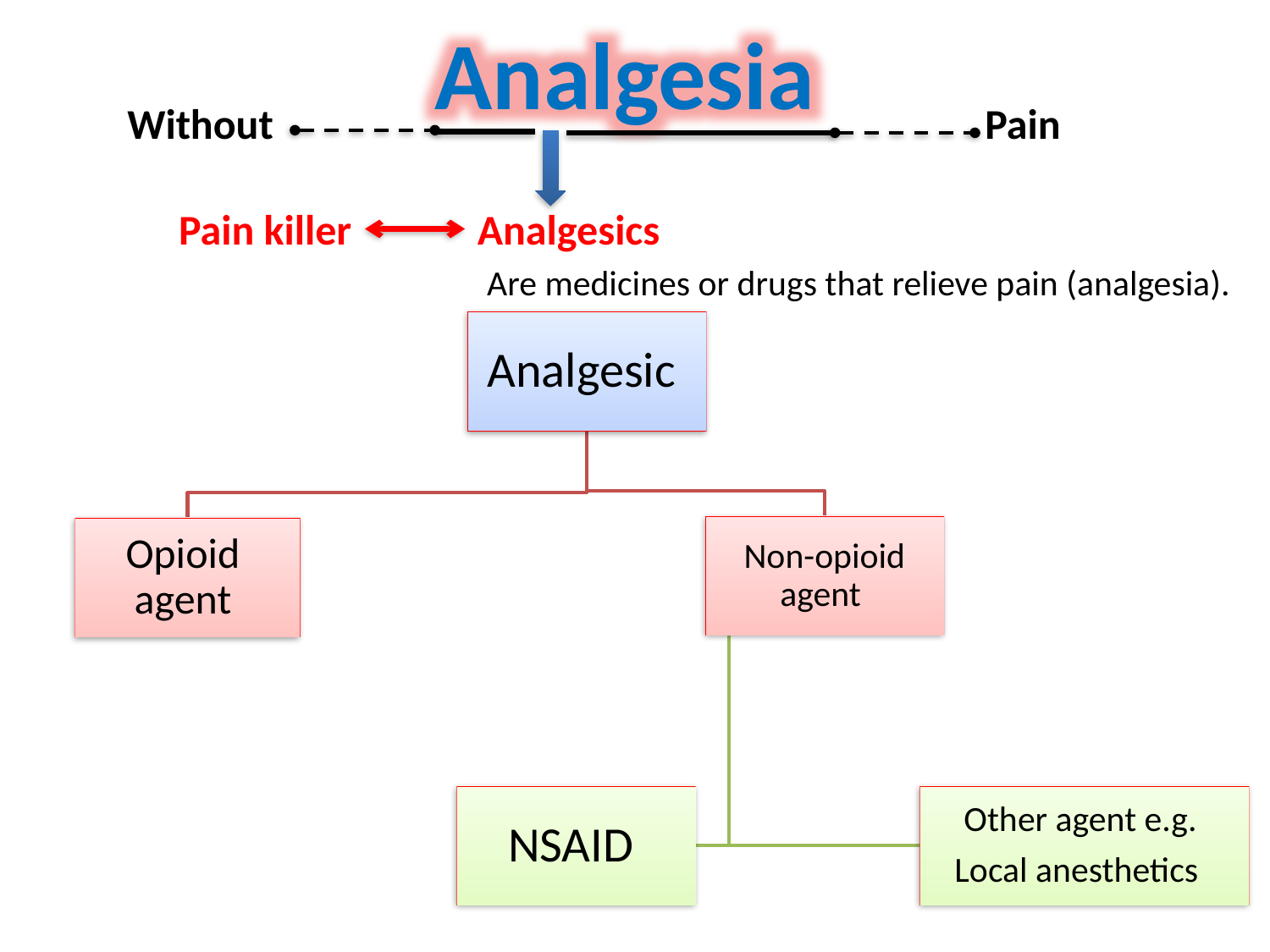

Analgesia
Pain
Without

Pain killer
Analgesics
 Are medicines or drugs that relieve pain (analgesia).
Analgesic
Opioid  agent
Non-opioid agent
NSAID
Other agent e.g.
Local anesthetics